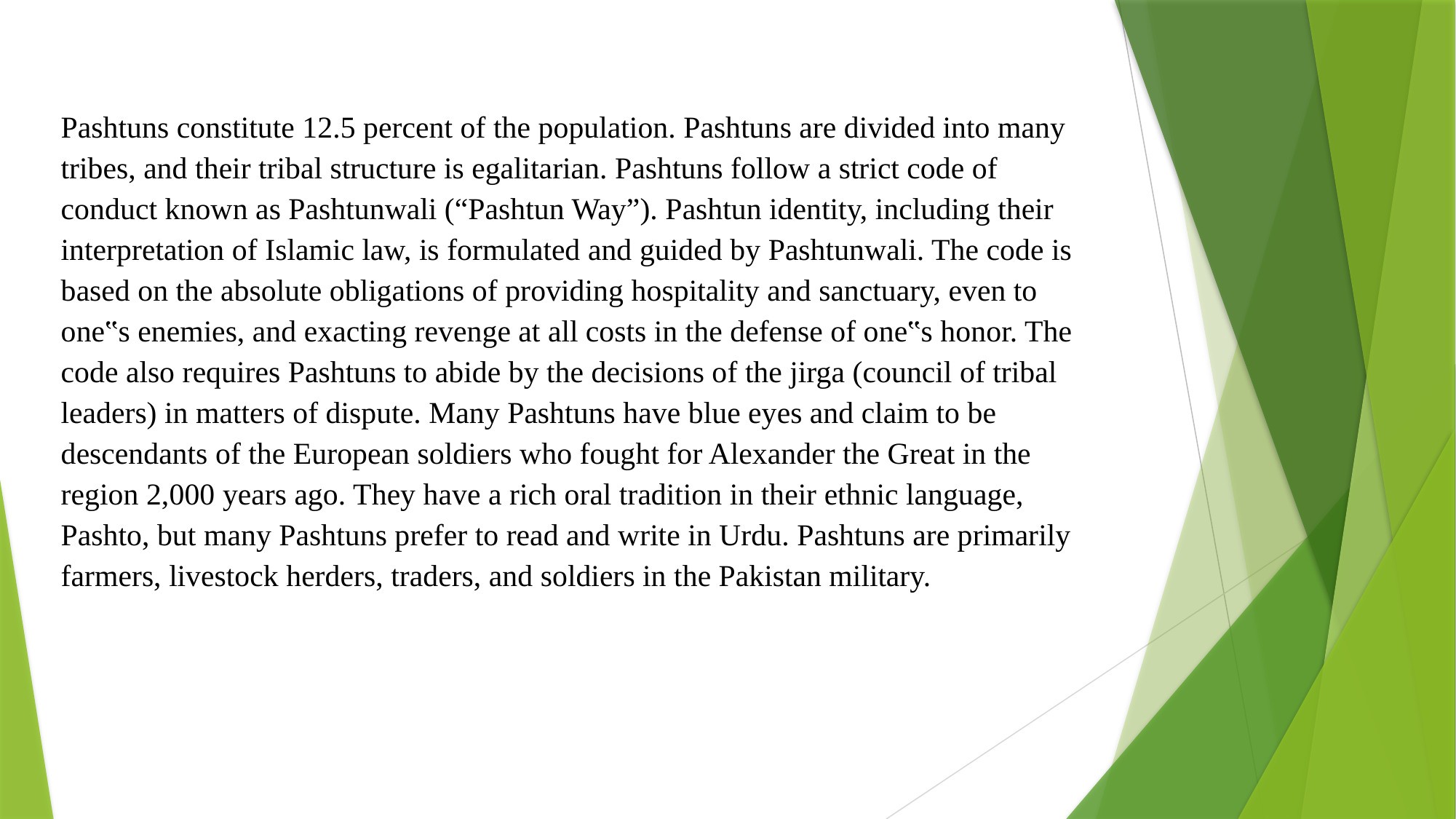

Pashtuns constitute 12.5 percent of the population. Pashtuns are divided into many tribes, and their tribal structure is egalitarian. Pashtuns follow a strict code of conduct known as Pashtunwali (“Pashtun Way”). Pashtun identity, including their interpretation of Islamic law, is formulated and guided by Pashtunwali. The code is based on the absolute obligations of providing hospitality and sanctuary, even to one‟s enemies, and exacting revenge at all costs in the defense of one‟s honor. The code also requires Pashtuns to abide by the decisions of the jirga (council of tribal leaders) in matters of dispute. Many Pashtuns have blue eyes and claim to be descendants of the European soldiers who fought for Alexander the Great in the region 2,000 years ago. They have a rich oral tradition in their ethnic language, Pashto, but many Pashtuns prefer to read and write in Urdu. Pashtuns are primarily farmers, livestock herders, traders, and soldiers in the Pakistan military.